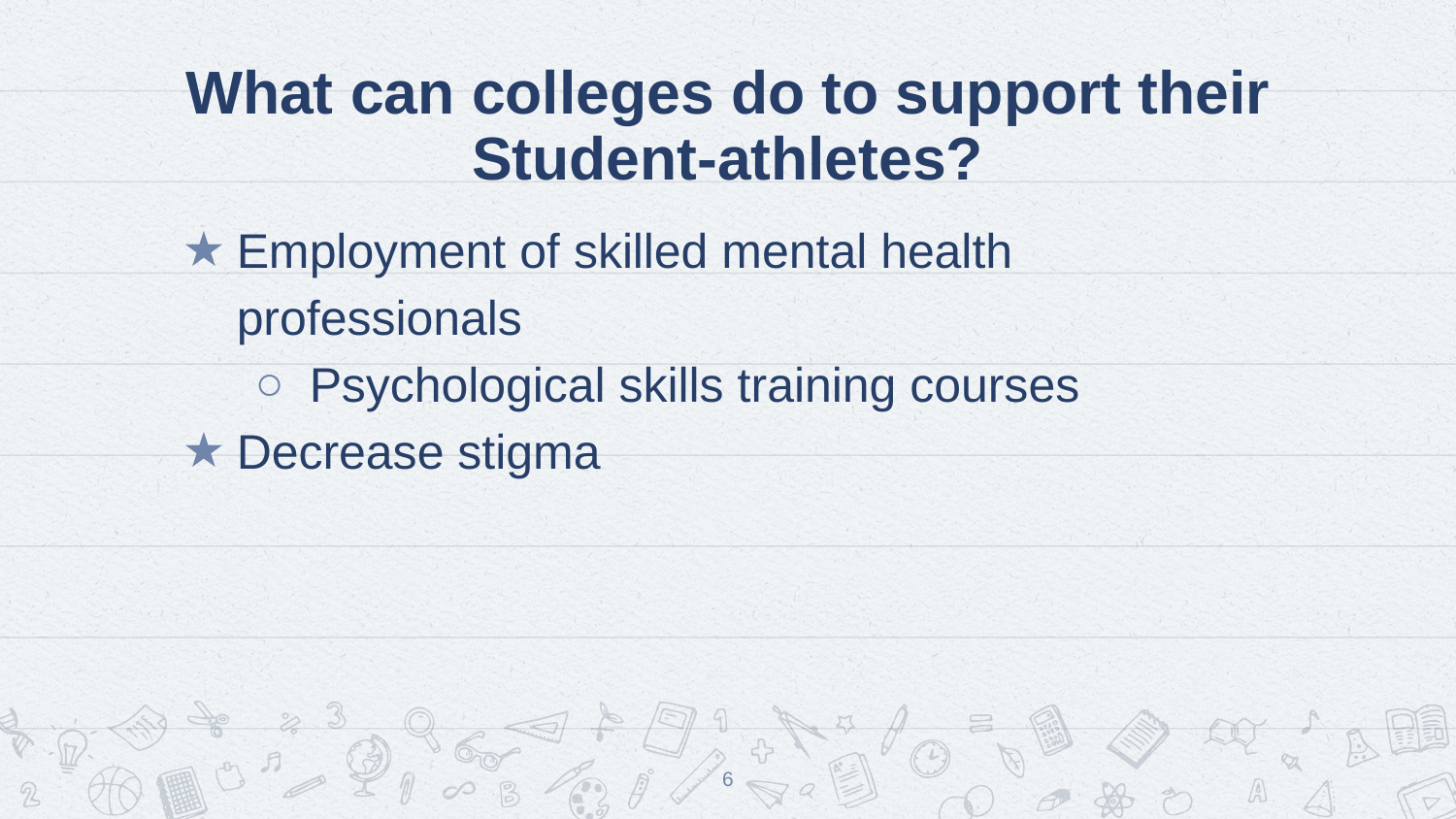

# What can colleges do to support their Student-athletes?
Employment of skilled mental health professionals
Psychological skills training courses
Decrease stigma
6